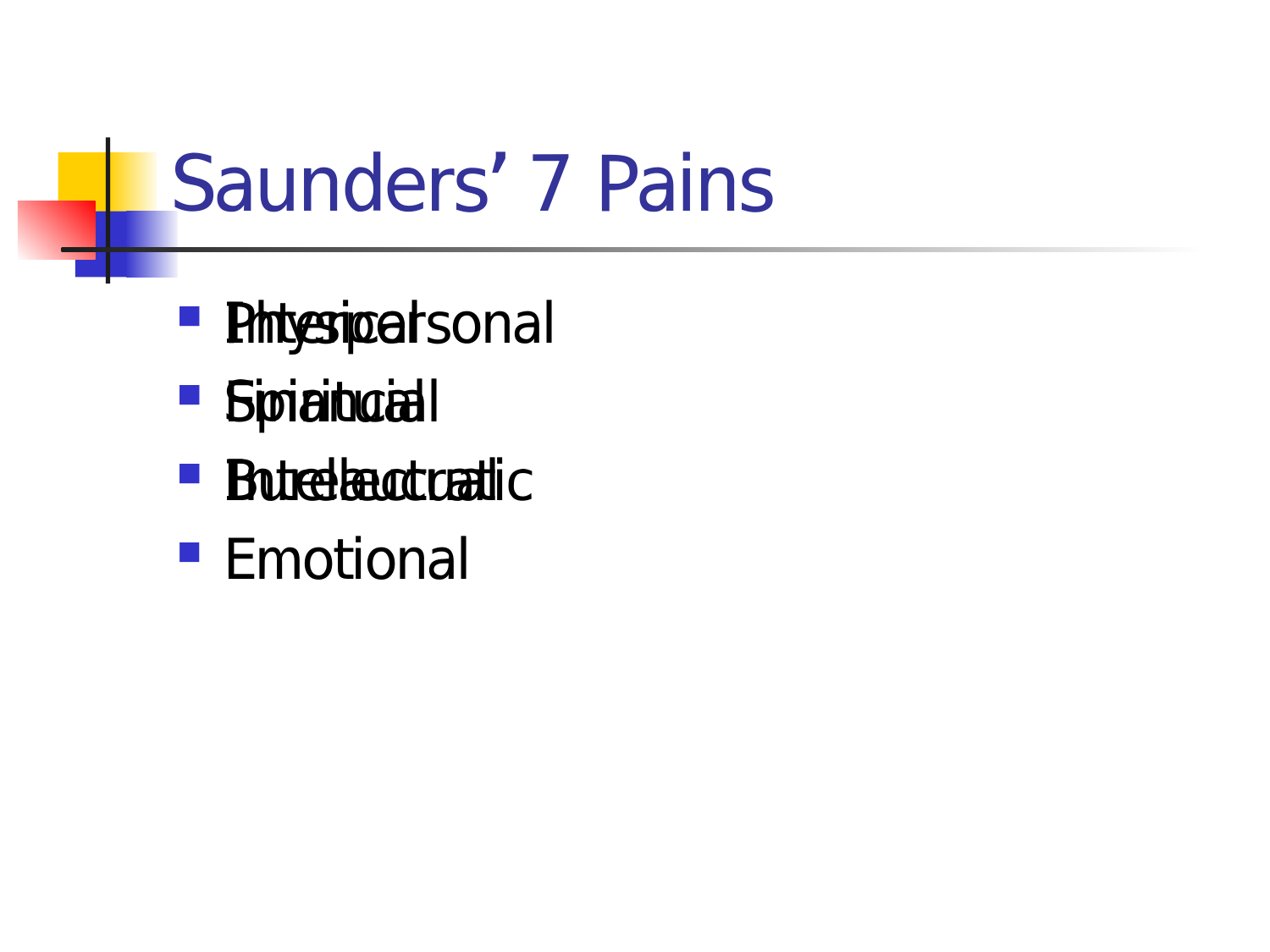

# Saunders’ 7 Pains
Physical
Spiritual
Intellectual
Emotional
Interpersonal
Financial
Bureaucratic